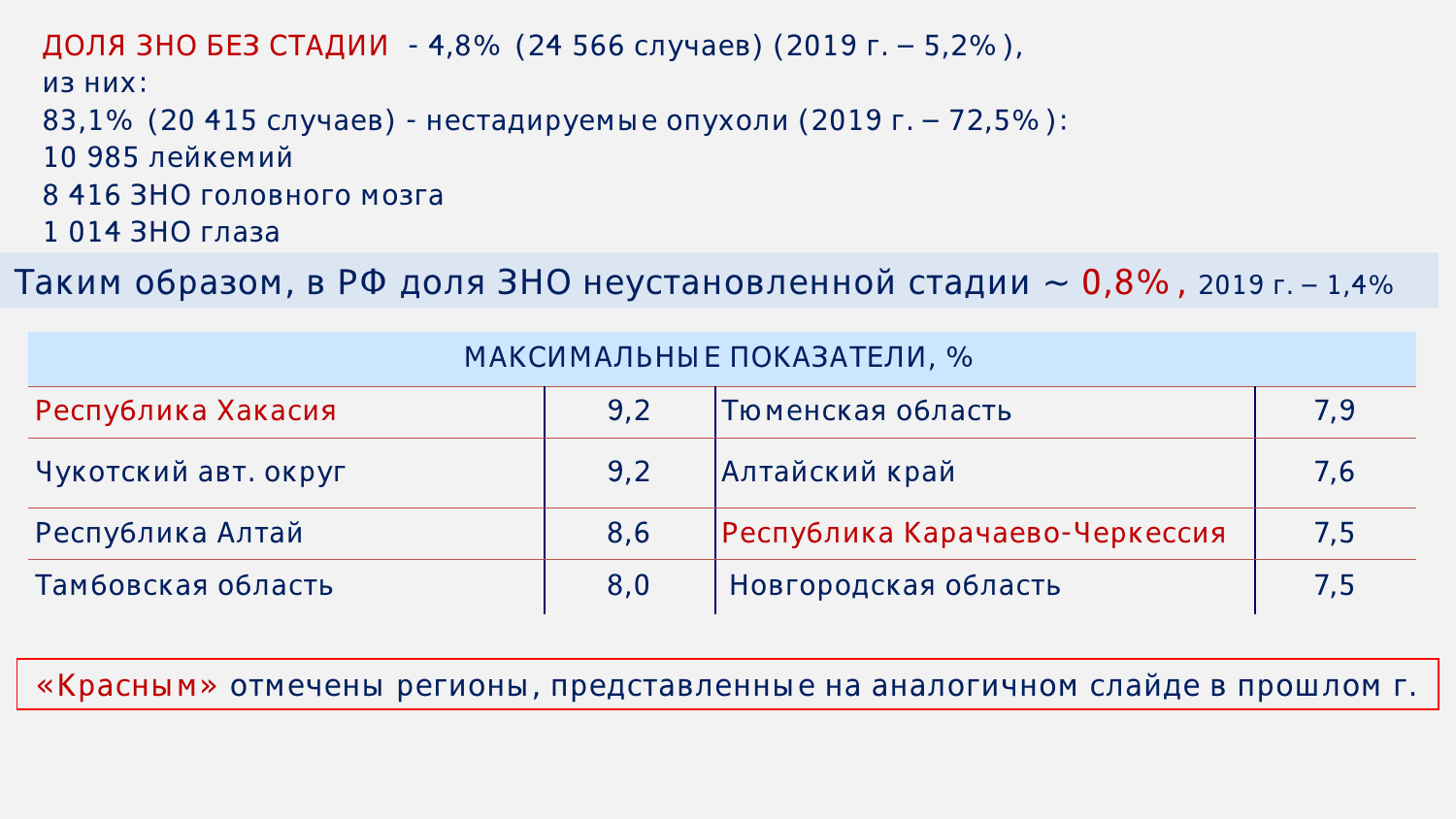

# ДОЛЯ ЗНО БЕЗ СТАДИИ  - 4,8% (24 566 случаев) (2019 г. – 5,2%), из них: 83,1% (20 415 случаев) - нестадируемые опухоли (2019 г. – 72,5%): 10 985 лейкемий 8 416 ЗНО головного мозга 1 014 ЗНО глаза

Таким образом, в РФ доля ЗНО неустановленной стадии ~ 0,8%, 2019 г. – 1,4%
| МАКСИМАЛЬНЫЕ ПОКАЗАТЕЛИ, % |  |  |  |
| --- | --- | --- | --- |
| Республика Хакасия | 9,2 | Тюменская область | 7,9 |
| Чукотский авт. округ | 9,2 | Алтайский край | 7,6 |
| Республика Алтай | 8,6 | Республика Карачаево-Черкессия | 7,5 |
| Тамбовская область | 8,0 | Новгородская область | 7,5 |
«Красным» отмечены регионы, представленные на аналогичном слайде в прошлом г.